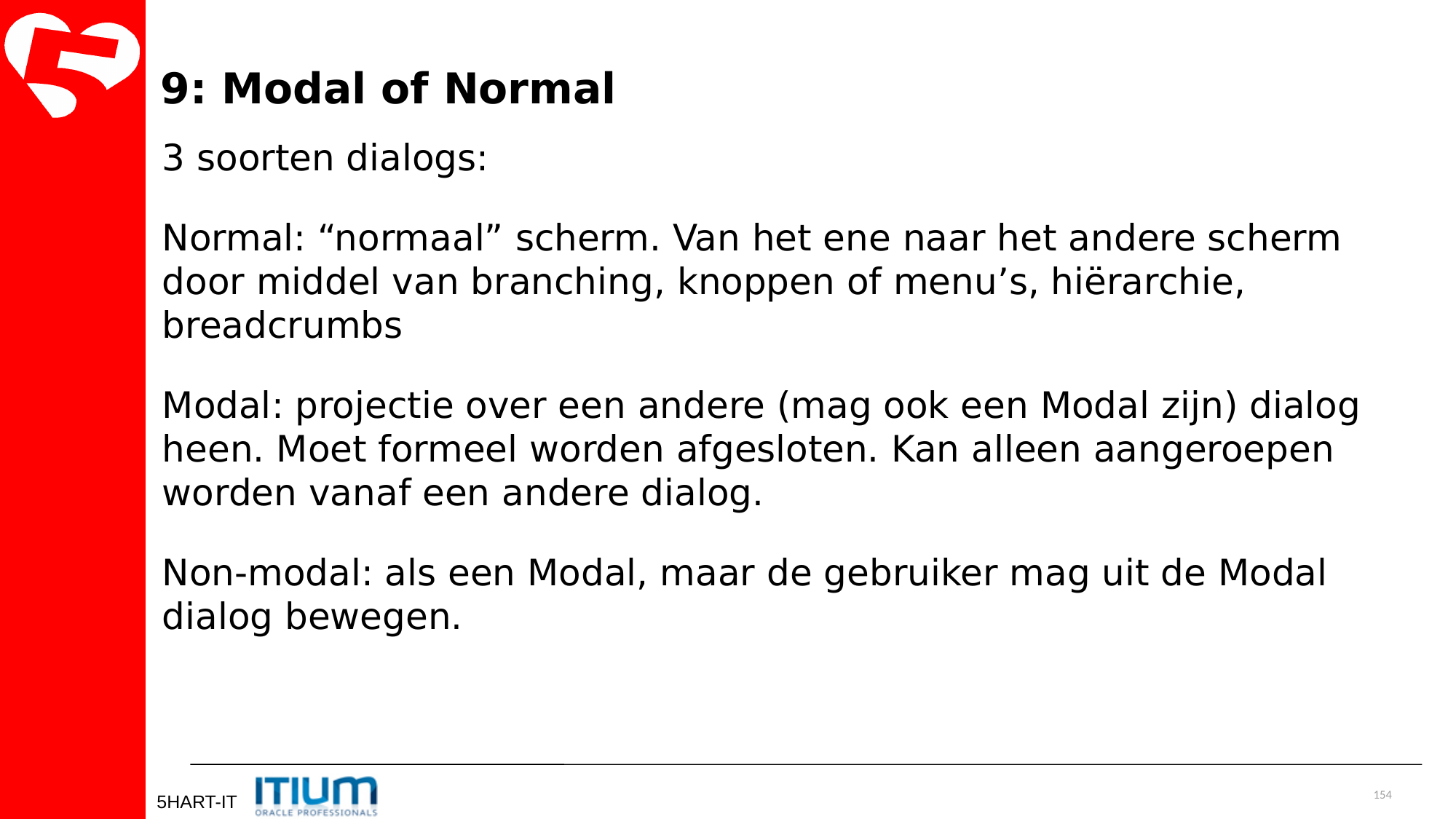

9: Modal of Normal
3 soorten dialogs:
Normal: “normaal” scherm. Van het ene naar het andere scherm door middel van branching, knoppen of menu’s, hiërarchie, breadcrumbs
Modal: projectie over een andere (mag ook een Modal zijn) dialog heen. Moet formeel worden afgesloten. Kan alleen aangeroepen worden vanaf een andere dialog.
Non-modal: als een Modal, maar de gebruiker mag uit de Modal dialog bewegen.
154